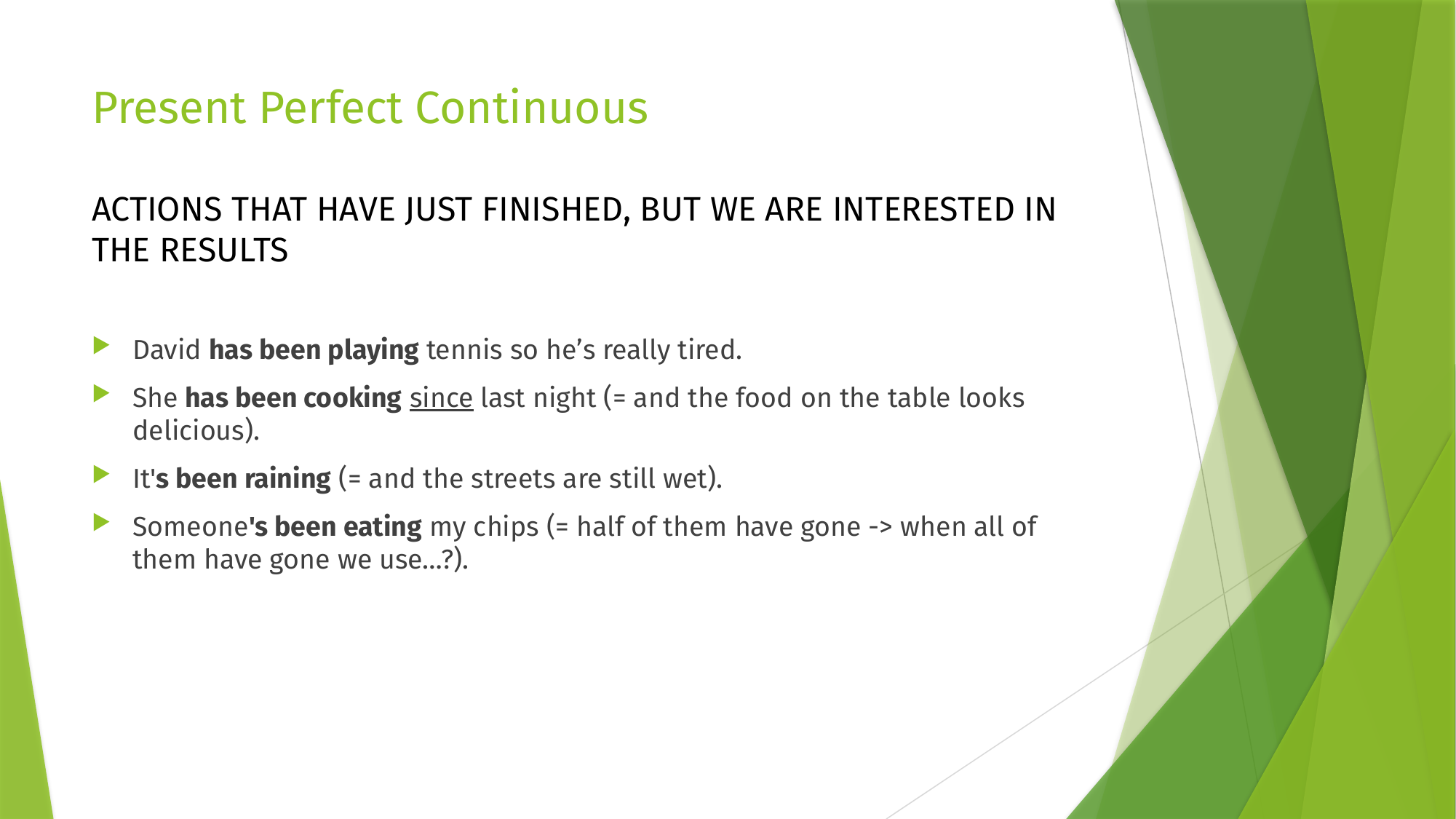

# Present Perfect Continuous ACTIONS THAT HAVE JUST FINISHED, BUT WE ARE INTERESTED IN THE RESULTS
David has been playing tennis so he’s really tired.
She has been cooking since last night (= and the food on the table looks delicious).
It's been raining (= and the streets are still wet).
Someone's been eating my chips (= half of them have gone -> when all of them have gone we use…?).